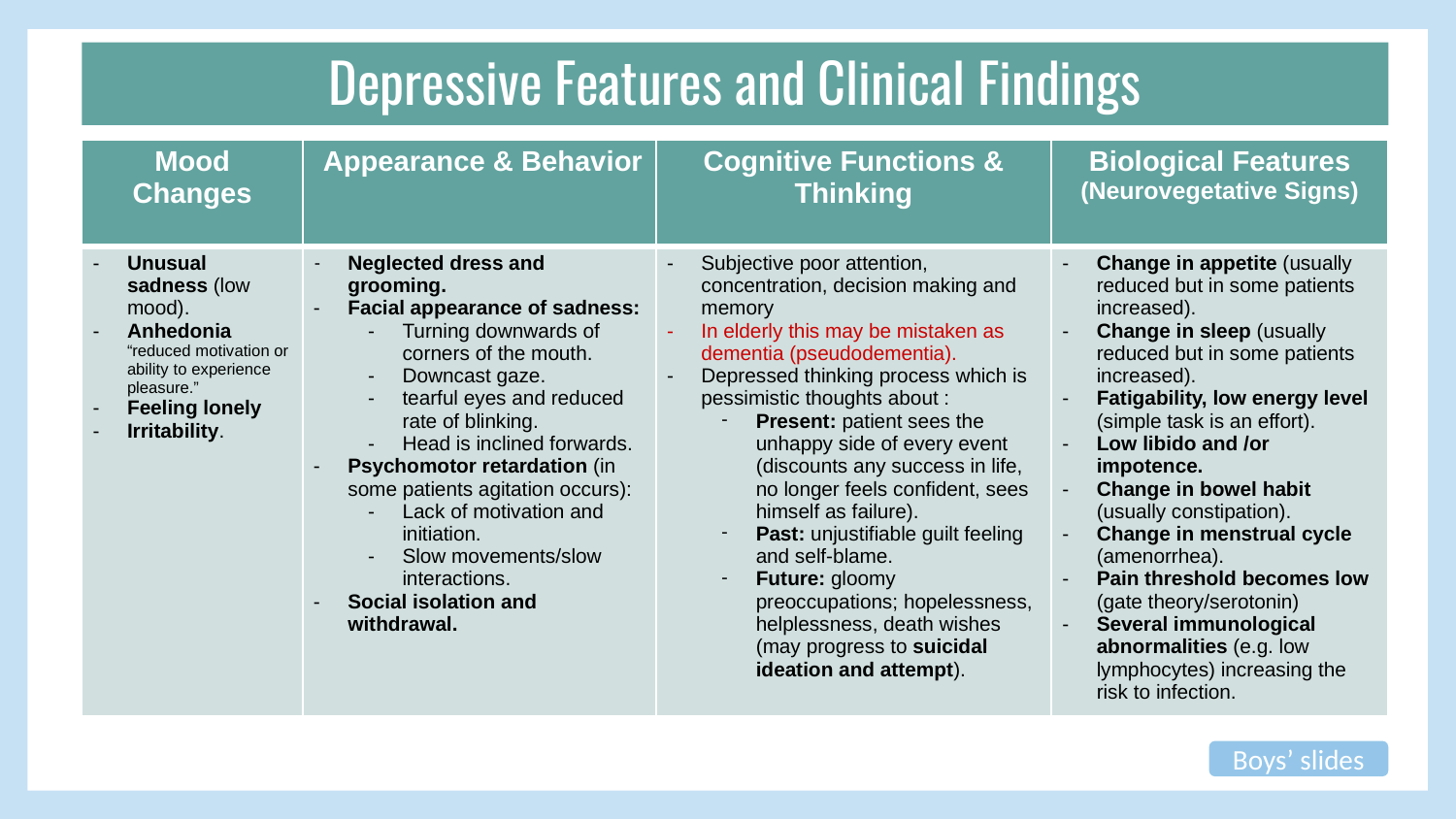

Depressive Features and Clinical Findings
| Mood Changes | Appearance & Behavior | Cognitive Functions & Thinking | Biological Features (Neurovegetative Signs) |
| --- | --- | --- | --- |
| Unusual sadness (low mood). Anhedonia “reduced motivation or ability to experience pleasure.” Feeling lonely Irritability. | ​Neglected dress and grooming. Facial appearance of sadness: Turning downwards of corners of the mouth​. Downcast gaze. tearful eyes and reduced rate of blinking. Head is inclined forwards. Psychomotor retardation (in some patients agitation occurs): Lack of motivation and initiation. Slow movements/slow interactions. Social isolation and withdrawal. | Subjective poor attention, concentration, decision making and memory In elderly this may be mistaken as dementia (pseudodementia). Depressed thinking process which is pessimistic thoughts about : Present: patient sees the unhappy side of every event (discounts any success in life, no longer feels confident, sees himself as failure). Past: unjustifiable guilt feeling and self-blame. Future: gloomy preoccupations; hopelessness, helplessness, death wishes (may progress to suicidal ideation and attempt). | Change in appetite (usually reduced but in some patients increased). Change in sleep (usually reduced but in some patients increased). Fatigability, low energy level (simple task is an effort). Low libido and /or impotence. Change in bowel habit (usually constipation). Change in menstrual cycle (amenorrhea). Pain threshold becomes low (gate theory/serotonin) Several immunological abnormalities (e.g. low lymphocytes) increasing the risk to infection. |
Boys’ slides